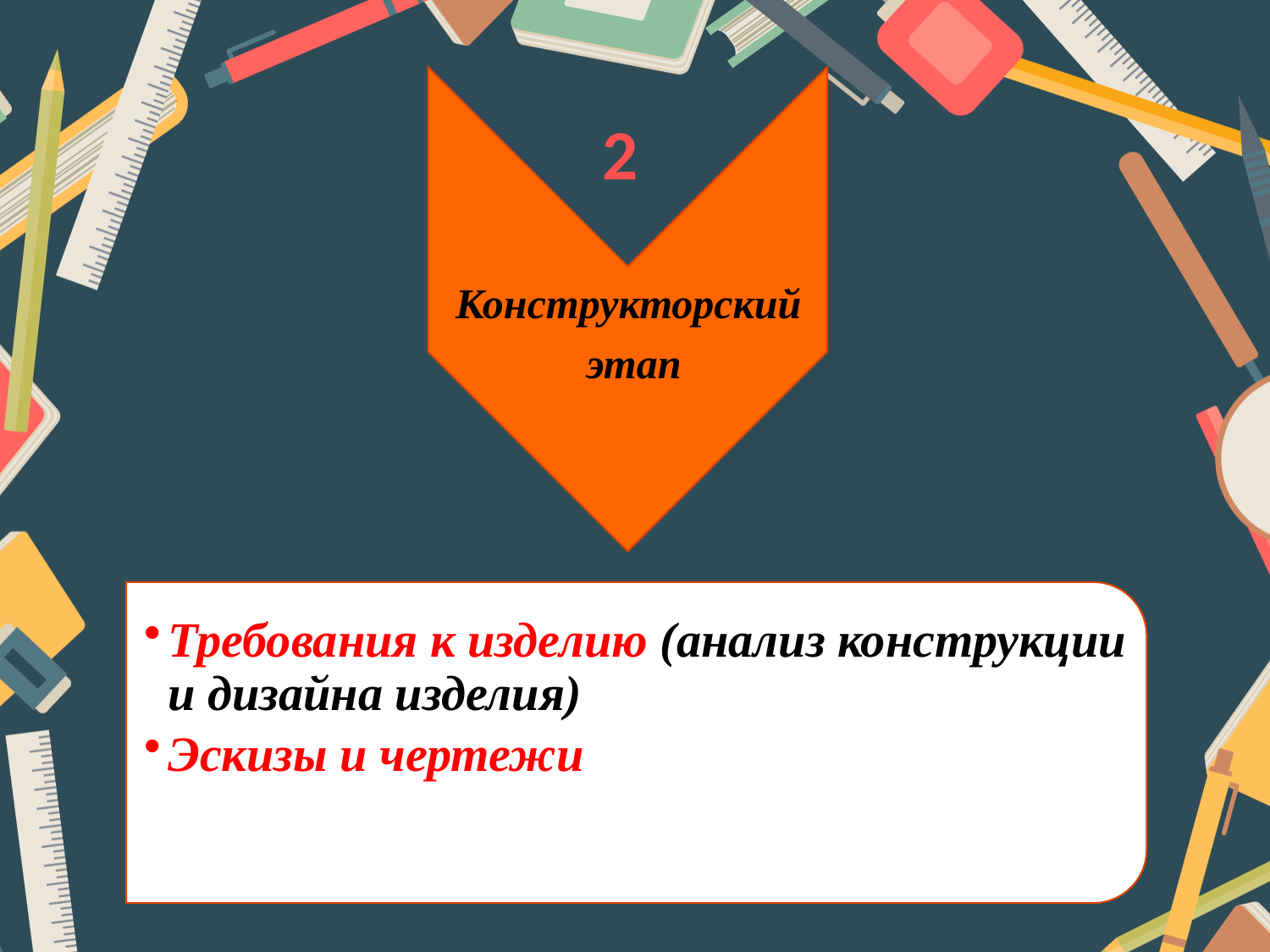

Конструкторский
 этап
2

Требования к изделию (анализ конструкции и дизайна изделия)
Эскизы и чертежи